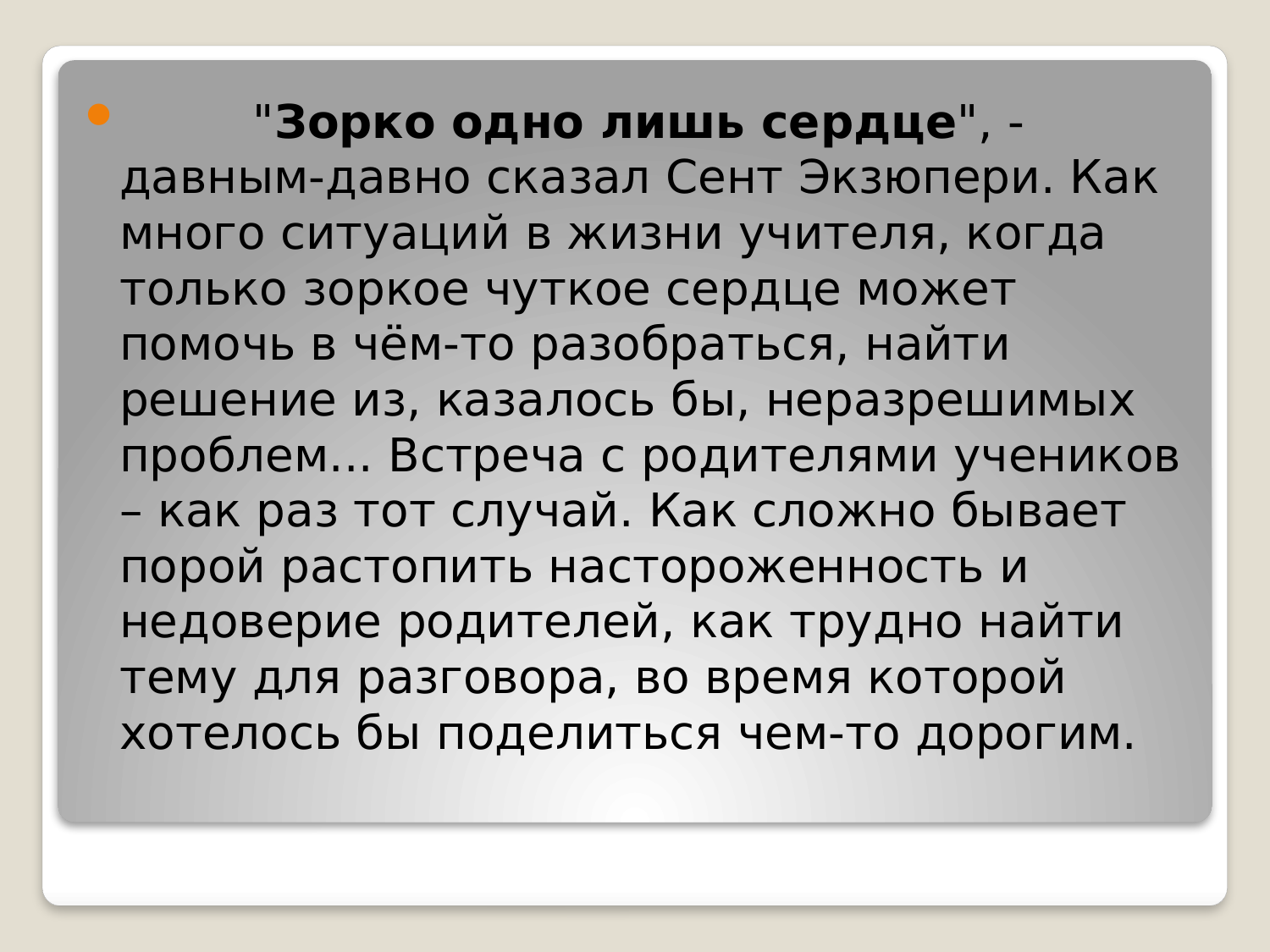

"Зорко одно лишь сердце", - давным-давно сказал Сент Экзюпери. Как много ситуаций в жизни учителя, когда только зоркое чуткое сердце может помочь в чём-то разобраться, найти решение из, казалось бы, неразрешимых проблем... Встреча с родителями учеников – как раз тот случай. Как сложно бывает порой растопить настороженность и недоверие родителей, как трудно найти тему для разговора, во время которой хотелось бы поделиться чем-то дорогим.